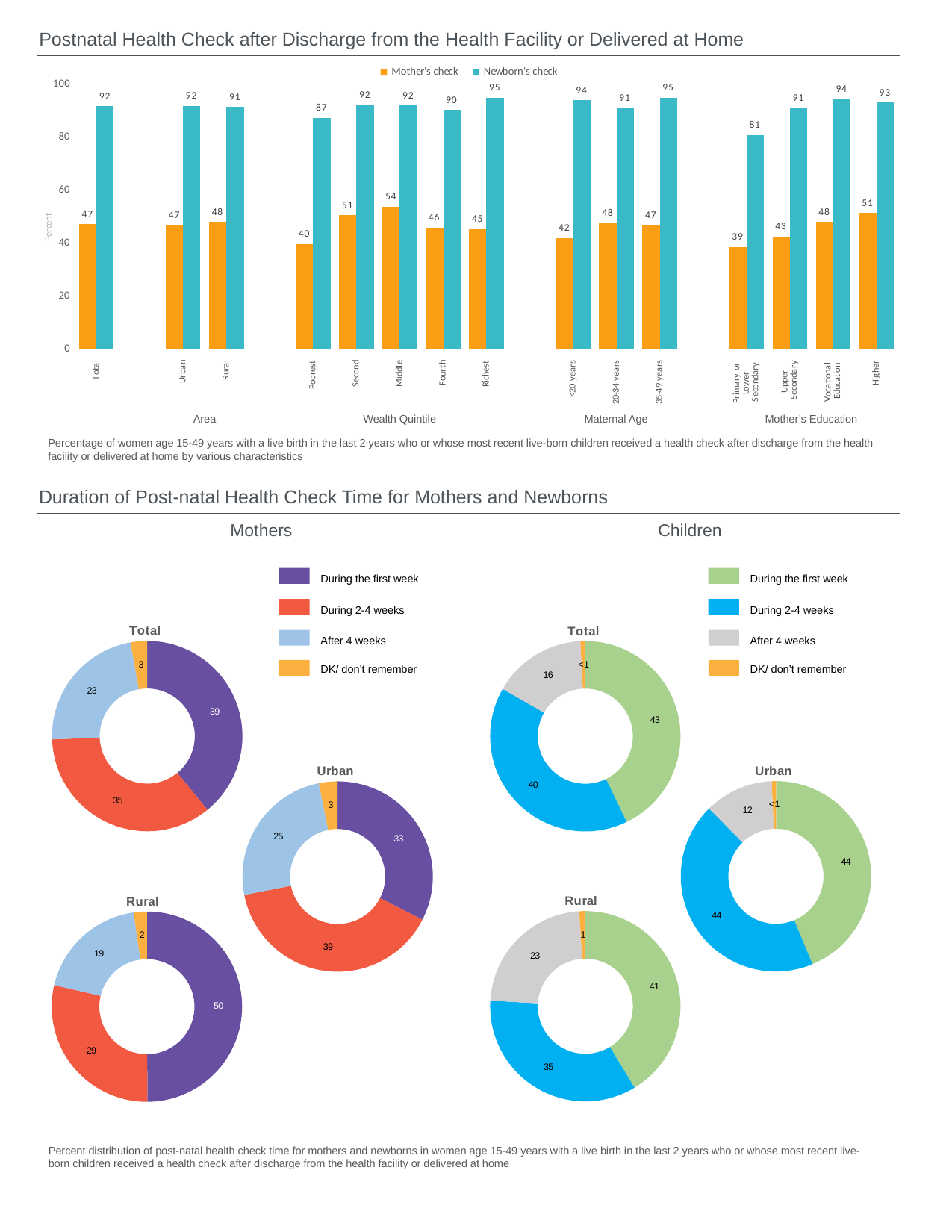

Postnatal Health Check after Discharge from the Health Facility or Delivered at Home

### Chart

| Category | Mother's check | Newborn's check |
|---|---|---|
| Total | 47.21995996302975 | 91.56126096093023 |
|  | None | None |
| Urban | 46.76895480451629 | 91.73823341825505 |
| Rural | 47.977329492881275 | 91.26407246037654 |
|  | None | None |
| Poorest | 39.683910774602055 | 87.20508580233106 |
| Second | 50.56930020886386 | 92.04737524195089 |
| Middle | 53.696012783525774 | 91.92861554194654 |
| Fourth | 45.83881320726026 | 90.1345974700447 |
| Richest | 45.36686573460037 | 94.88458659078006 |
|  | None | None |
| <20 years | 41.88619974284069 | 93.90950982408974 |
| 20-34 years | 47.628777246282965 | 90.90782850975744 |
| 35-49 years | 46.87255945537329 | 94.87858846842089 |
|  | None | None |
| Primary or
Lower
Secondary | 38.55451844514391 | 80.73319289669766 |
| Upper
Secondary | 42.55409167182386 | 91.01940891691487 |
| Vocational
Education | 48.007612969783 | 94.4723200673255 |
| Higher | 51.31409128157294 | 93.03538581104304 |
Mother’s Education
Area
Wealth Quintile
Maternal Age
Percentage of women age 15-49 years with a live birth in the last 2 years who or whose most recent live-born children received a health check after discharge from the health facility or delivered at home by various characteristics
Duration of Post-natal Health Check Time for Mothers and Newborns
Mothers
Children
During the first week

During 2-4 weeks

After 4 weeks

DK/ don’t remember

During the first week

During 2-4 weeks

After 4 weeks

DK/ don’t remember

### Chart: Total

| Category | Column1 |
|---|---|
| During the first week  | 39.10608299243755 |
| During 2-4 weeks | 35.35189379544977 |
| After 4 weeks | 22.72454799085175 |
| DK/ don’t remember | 2.8174752212609877 |

### Chart: Total

| Category | Total |
|---|---|
| During the first week  | 42.84151797780864 |
| During 2-4 weeks | 40.42480332246376 |
| After 4 weeks | 15.90636651790352 |
| DK/ don’t remember | 0.8273121818241062 |

### Chart: Urban

| Category | Urban |
|---|---|
| During the first week  | 43.72415948143679 |
| During 2-4 weeks | 43.87931062071313 |
| After 4 weeks | 11.68303007665721 |
| DK/ don’t remember | 0.7134998211929063 |

### Chart: Urban

| Category | Urban |
|---|---|
| During the first week  | 32.50277616661404 |
| During 2-4 weeks | 39.38901096668928 |
| After 4 weeks | 24.93152938519413 |
| DK/ don’t remember | 3.1766834815023857 |

### Chart: Rural

| Category | Rural |
|---|---|
| During the first week  | 41.351604005411886 |
| During 2-4 weeks | 34.593535848352055 |
| After 4 weeks | 23.035430750754156 |
| DK/ don’t remember | 1.019429395482022 |

### Chart: Rural

| Category | Rural |
|---|---|
| During the first week  | 49.91567719575269 |
| During 2-4 weeks | 28.743144645451817 |
| After 4 weeks | 19.11172582214488 |
| DK/ don’t remember | 2.2294523366505548 |
Percent distribution of post-natal health check time for mothers and newborns in women age 15-49 years with a live birth in the last 2 years who or whose most recent live-born children received a health check after discharge from the health facility or delivered at home